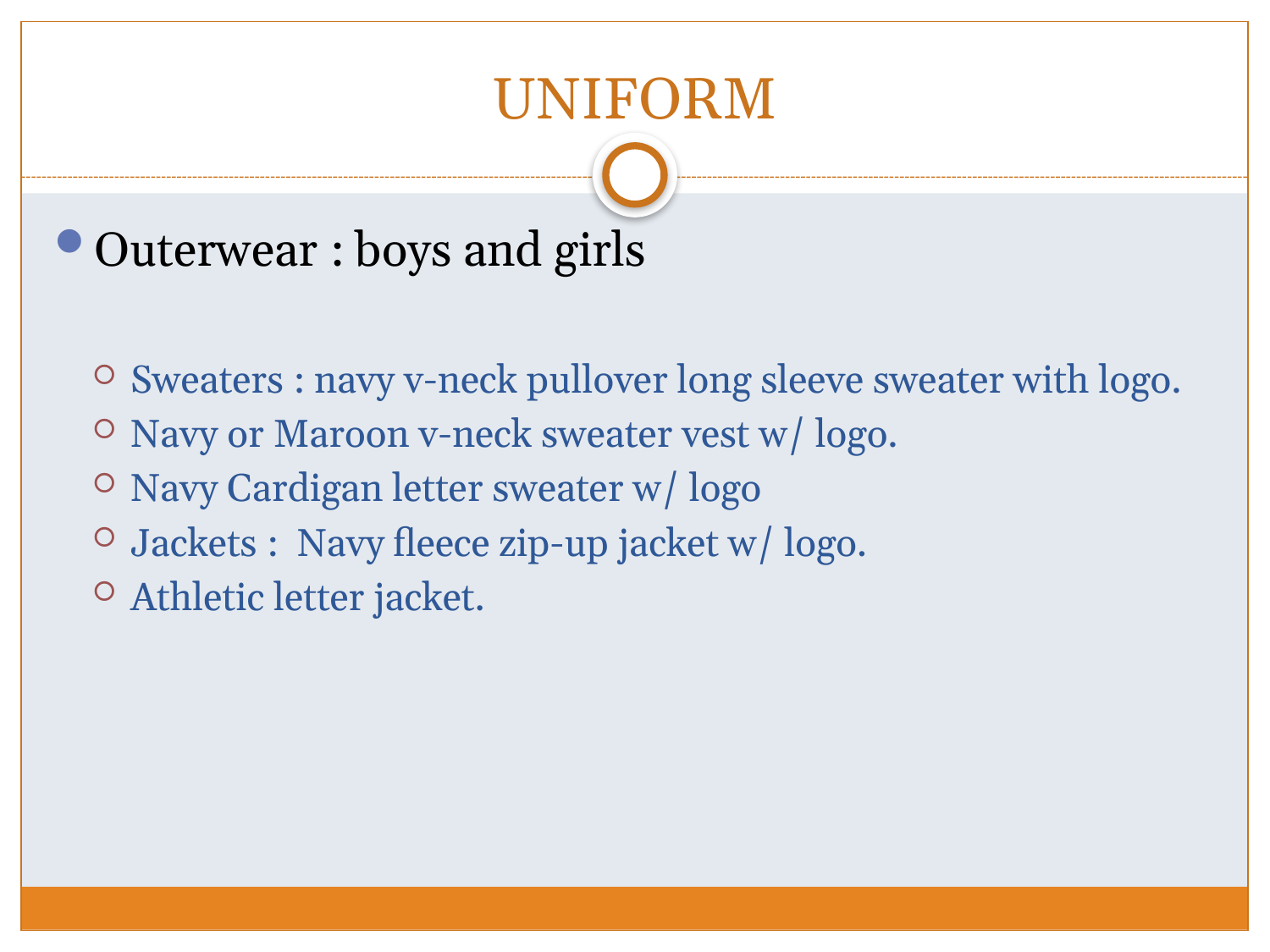

# UNIFORM
Outerwear : boys and girls

Sweaters : navy v-neck pullover long sleeve sweater with logo.
Navy or Maroon v-neck sweater vest w/ logo.
Navy Cardigan letter sweater w/ logo
Jackets :  Navy fleece zip-up jacket w/ logo.
Athletic letter jacket.